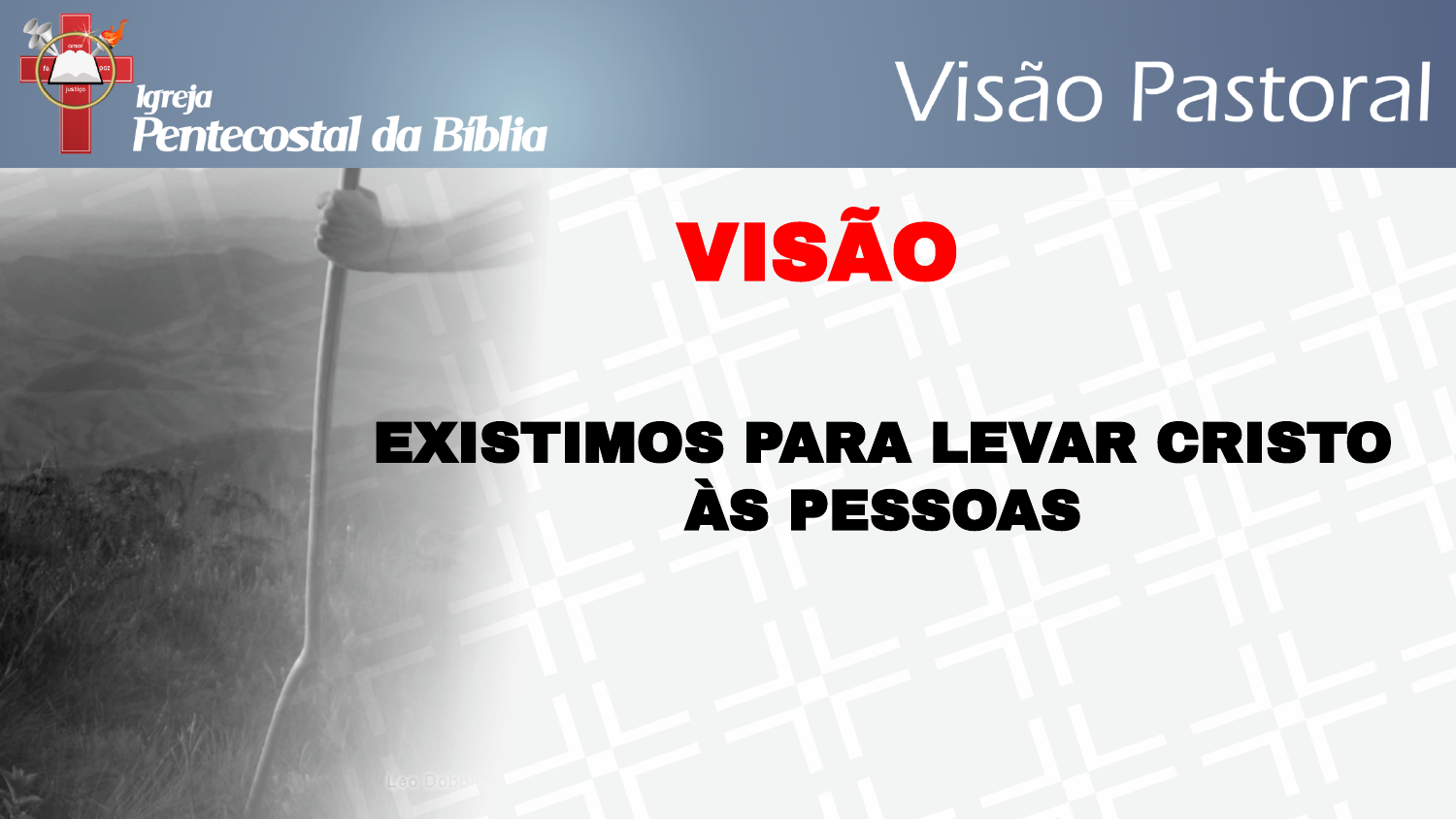

VISÃO
EXISTIMOS PARA LEVAR CRISTO ÀS PESSOAS